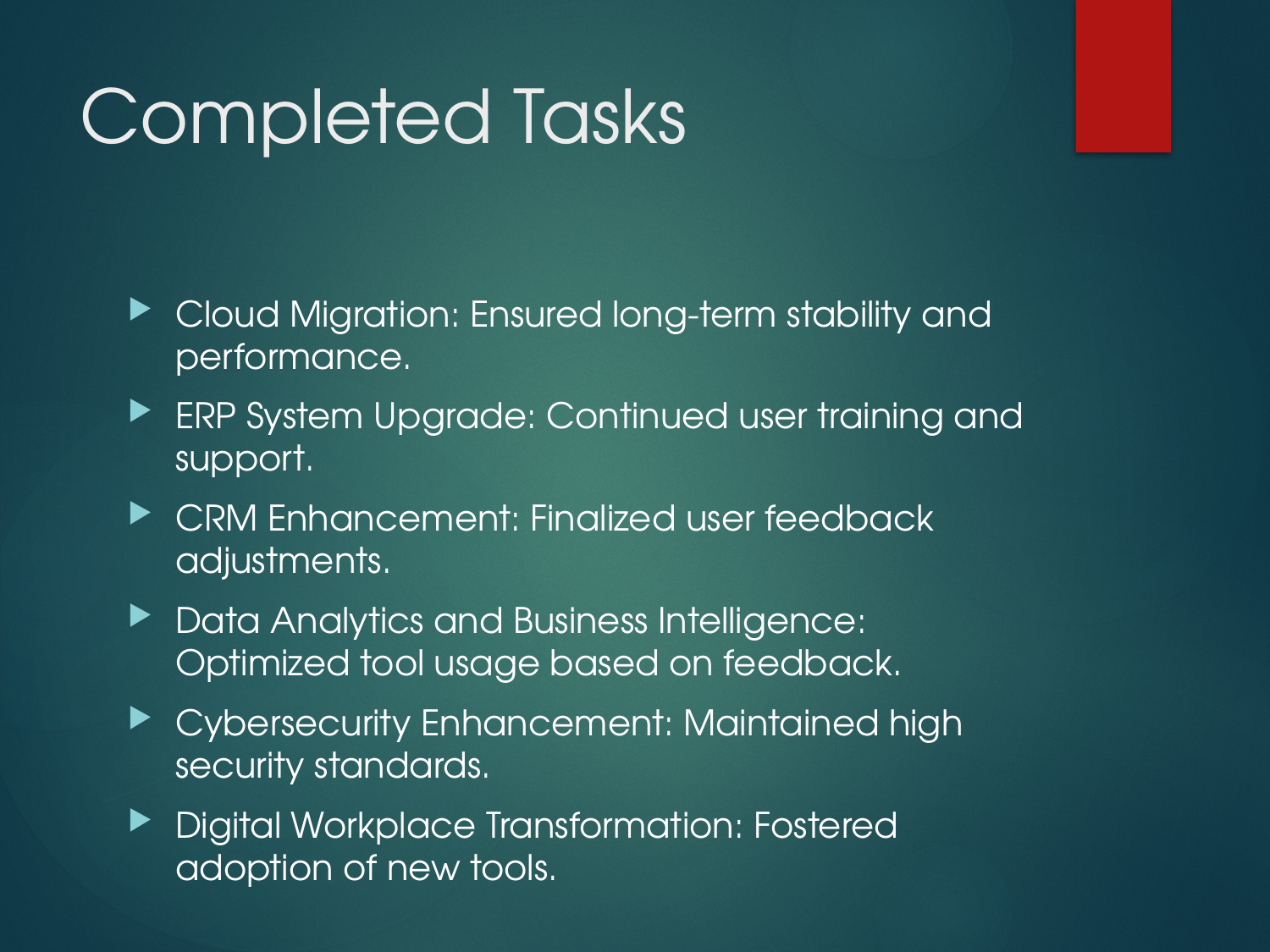

# Completed Tasks
Cloud Migration: Ensured long-term stability and performance.
ERP System Upgrade: Continued user training and support.
CRM Enhancement: Finalized user feedback adjustments.
Data Analytics and Business Intelligence: Optimized tool usage based on feedback.
Cybersecurity Enhancement: Maintained high security standards.
Digital Workplace Transformation: Fostered adoption of new tools.